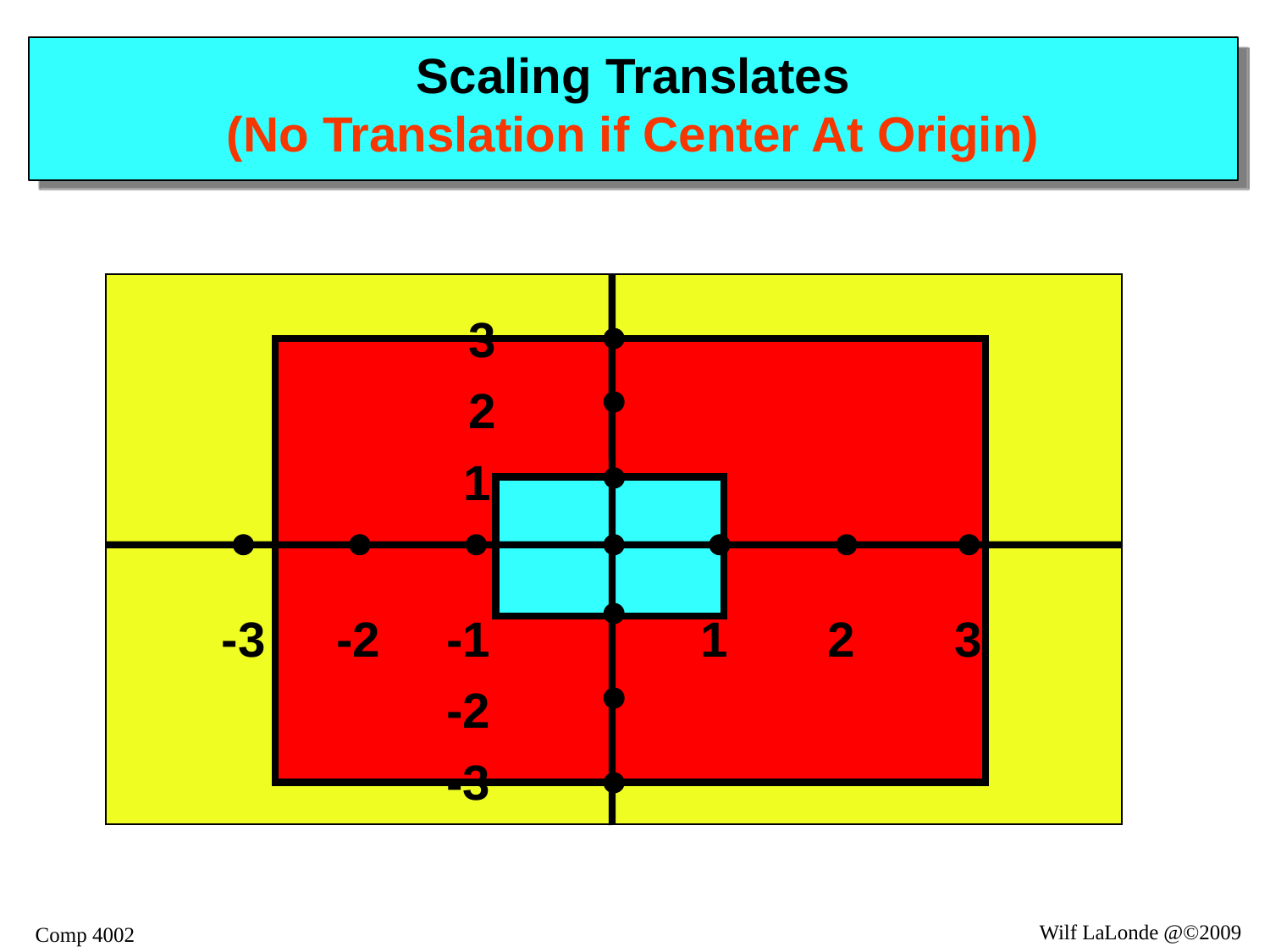

# Scaling Translates (No Translation if Center At Origin)

3

2

1

-3
-2
-1
1
2
3
-2

-3